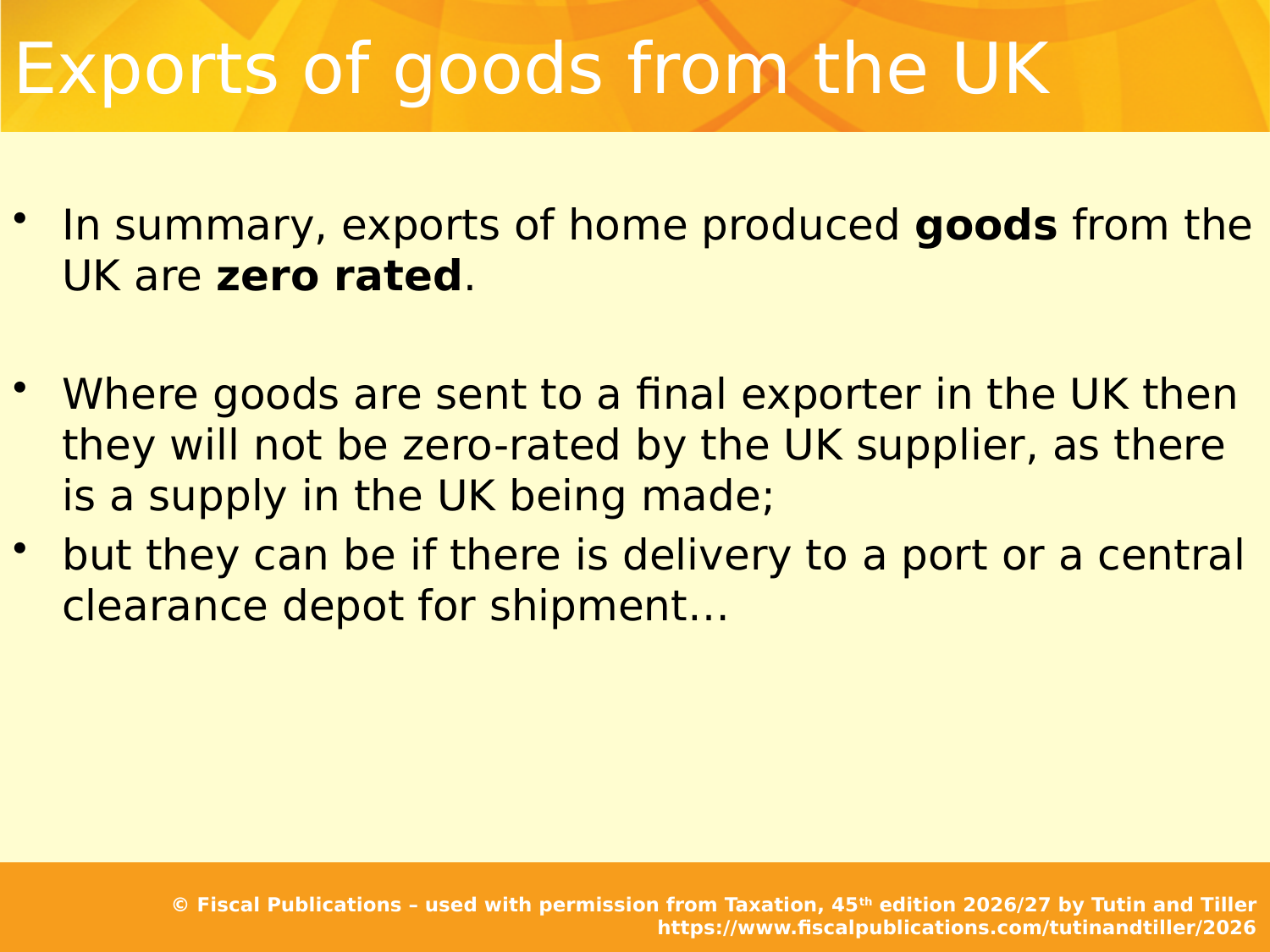

# Exports of goods from the UK

In summary, exports of home produced goods from the UK are zero rated.

Where goods are sent to a final exporter in the UK then they will not be zero-rated by the UK supplier, as there is a supply in the UK being made;
but they can be if there is delivery to a port or a central clearance depot for shipment…